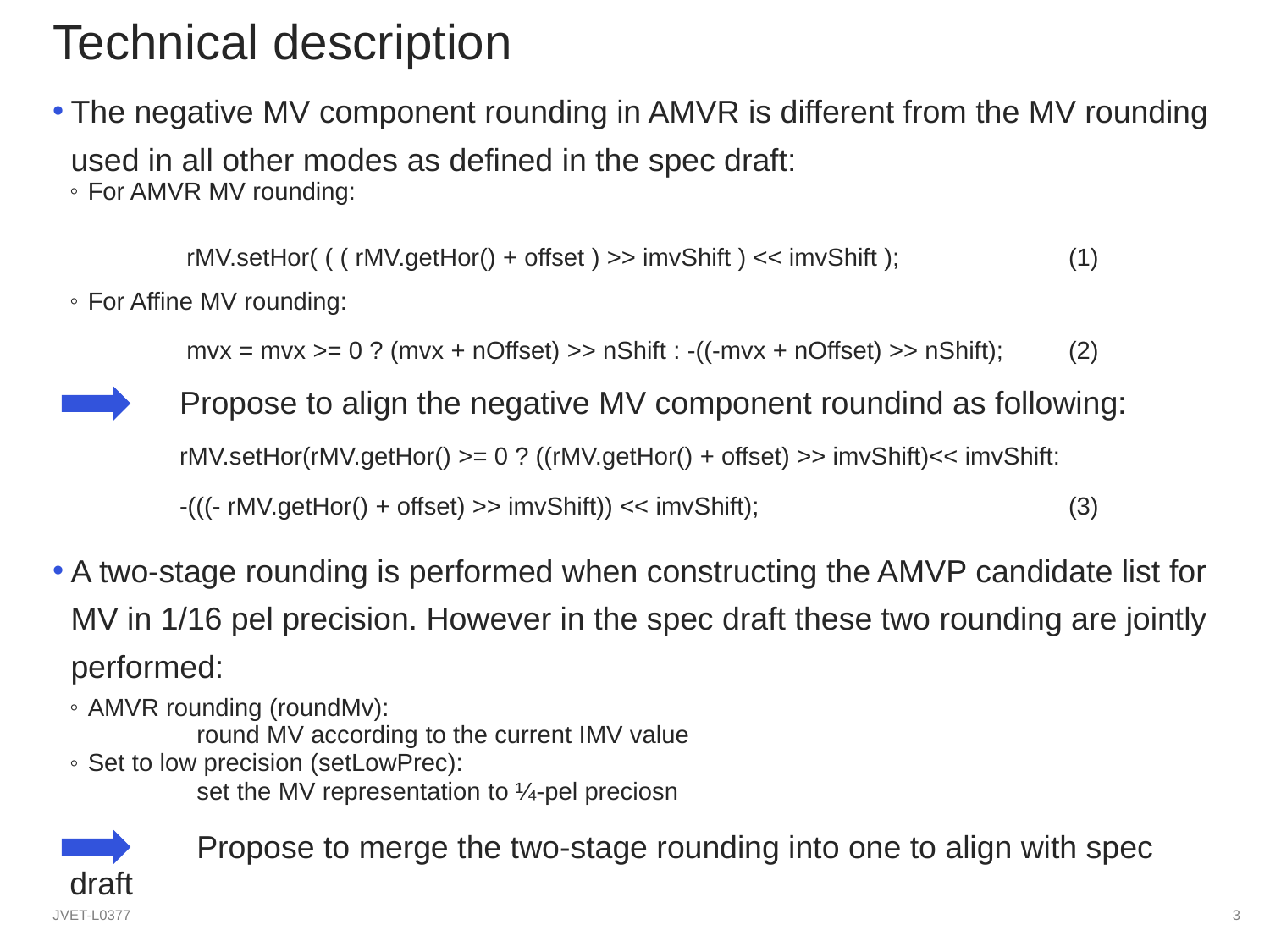

# Technical description
The negative MV component rounding in AMVR is different from the MV rounding used in all other modes as defined in the spec draft:
For AMVR MV rounding:
 	 rMV.setHor( ( ( rMV.getHor() + offset ) >> imvShift ) << imvShift );		(1)
For Affine MV rounding:
 	 mvx = mvx >= 0 ? (mvx + nOffset) >> nShift : -((-mvx + nOffset) >> nShift);	(2)
	Propose to align the negative MV component roundind as following:
 	rMV.setHor(rMV.getHor() >= 0 ? ((rMV.getHor() + offset) >> imvShift)<< imvShift:
  	-(((- rMV.getHor() + offset) >> imvShift)) << imvShift);			(3)
A two-stage rounding is performed when constructing the AMVP candidate list for MV in 1/16 pel precision. However in the spec draft these two rounding are jointly performed:
AMVR rounding (roundMv):
	round MV according to the current IMV value
Set to low precision (setLowPrec):
	set the MV representation to ¼-pel preciosn

	Propose to merge the two-stage rounding into one to align with spec draft

JVET-L0377